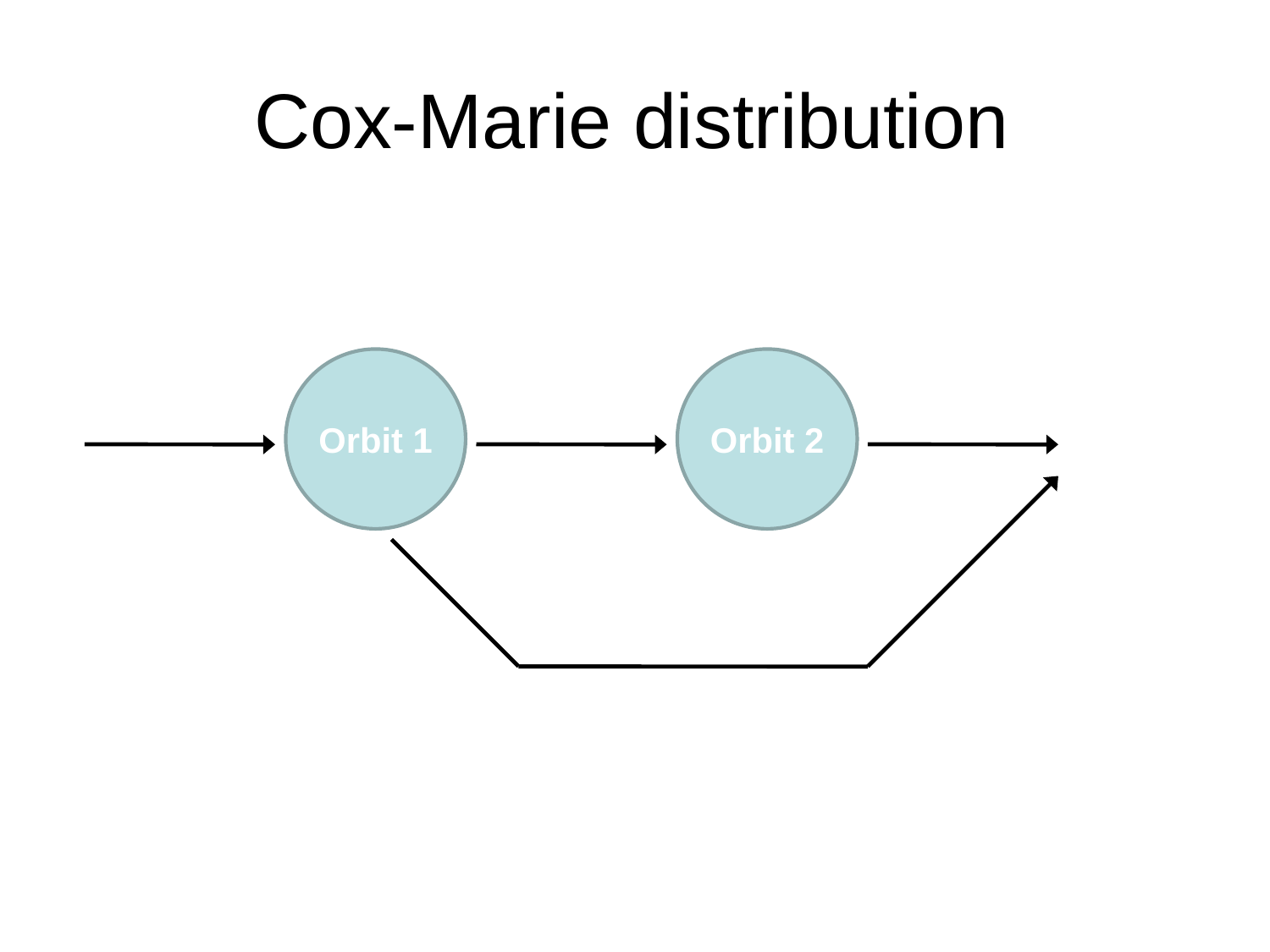

# Cox-Marie distribution
Orbit 1
Orbit 2